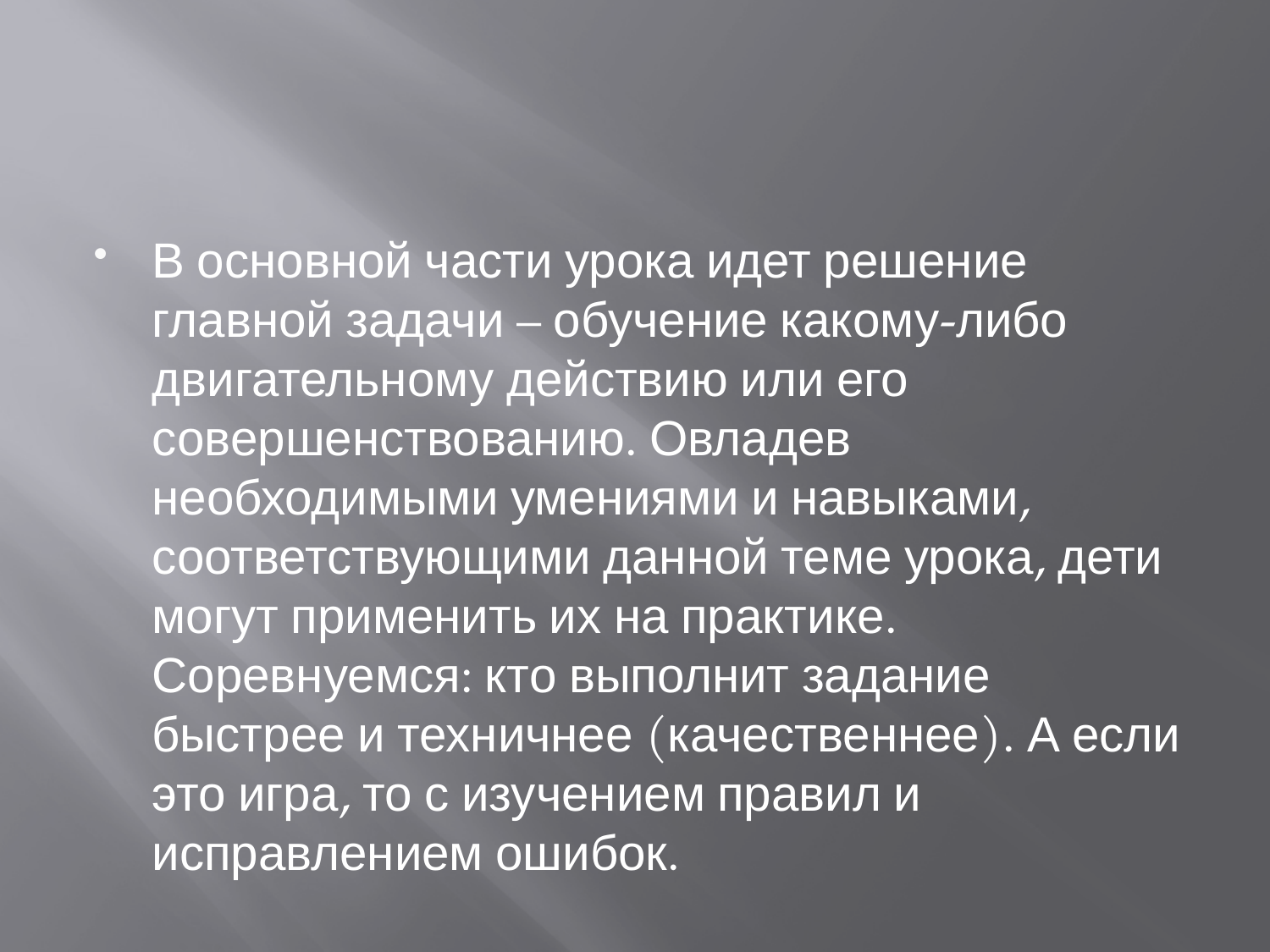

#
В основной части урока идет решение главной задачи – обучение какому-либо двигательному действию или его совершенствованию. Овладев необходимыми умениями и навыками, соответствующими данной теме урока, дети могут применить их на практике. Соревнуемся: кто выполнит задание быстрее и техничнее (качественнее). А если это игра, то с изучением правил и исправлением ошибок.